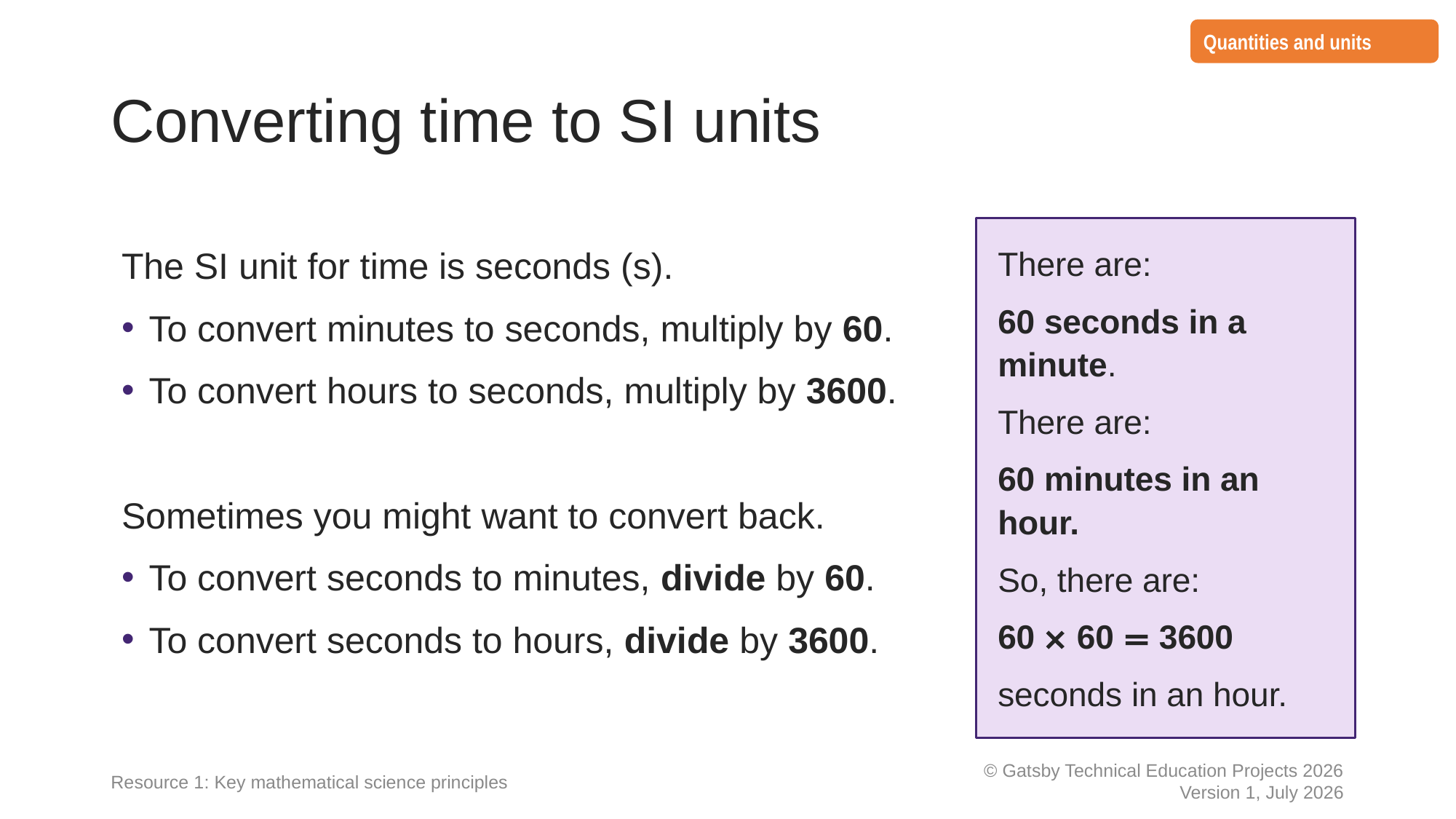

Quantities and units
# Converting time to SI units
The SI unit for time is seconds (s).
To convert minutes to seconds, multiply by 60.
To convert hours to seconds, multiply by 3600.

Sometimes you might want to convert back.
To convert seconds to minutes, divide by 60.
To convert seconds to hours, divide by 3600.
There are:
60 seconds in a minute.
There are:
60 minutes in an hour.
So, there are:
60 × 60 = 3600
seconds in an hour.
Resource 1: Key mathematical science principles